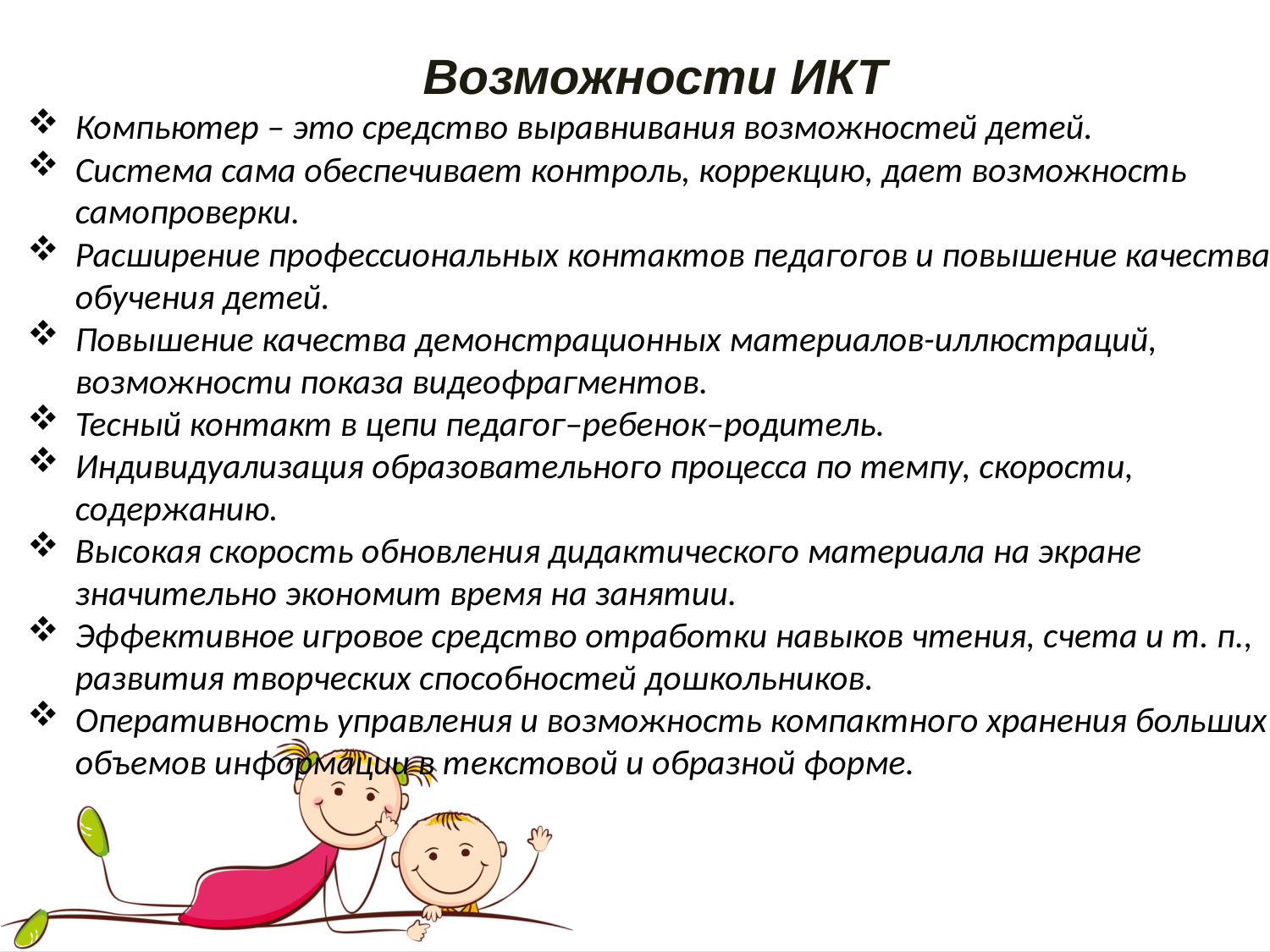

Возможности ИКТ
Компьютер – это средство выравнивания возможностей детей.
Система сама обеспечивает контроль, коррекцию, дает возможность самопроверки.
Расширение профессиональных контактов педагогов и повышение качества обучения детей.
Повышение качества демонстрационных материалов-иллюстраций, возможности показа видеофрагментов.
Тесный контакт в цепи педагог–ребенок–родитель.
Индивидуализация образовательного процесса по темпу, скорости, содержанию.
Высокая скорость обновления дидактического материала на экране значительно экономит время на занятии.
Эффективное игровое средство отработки навыков чтения, счета и т. п., развития творческих способностей дошкольников.
Оперативность управления и возможность компактного хранения больших объемов информации в текстовой и образной форме.